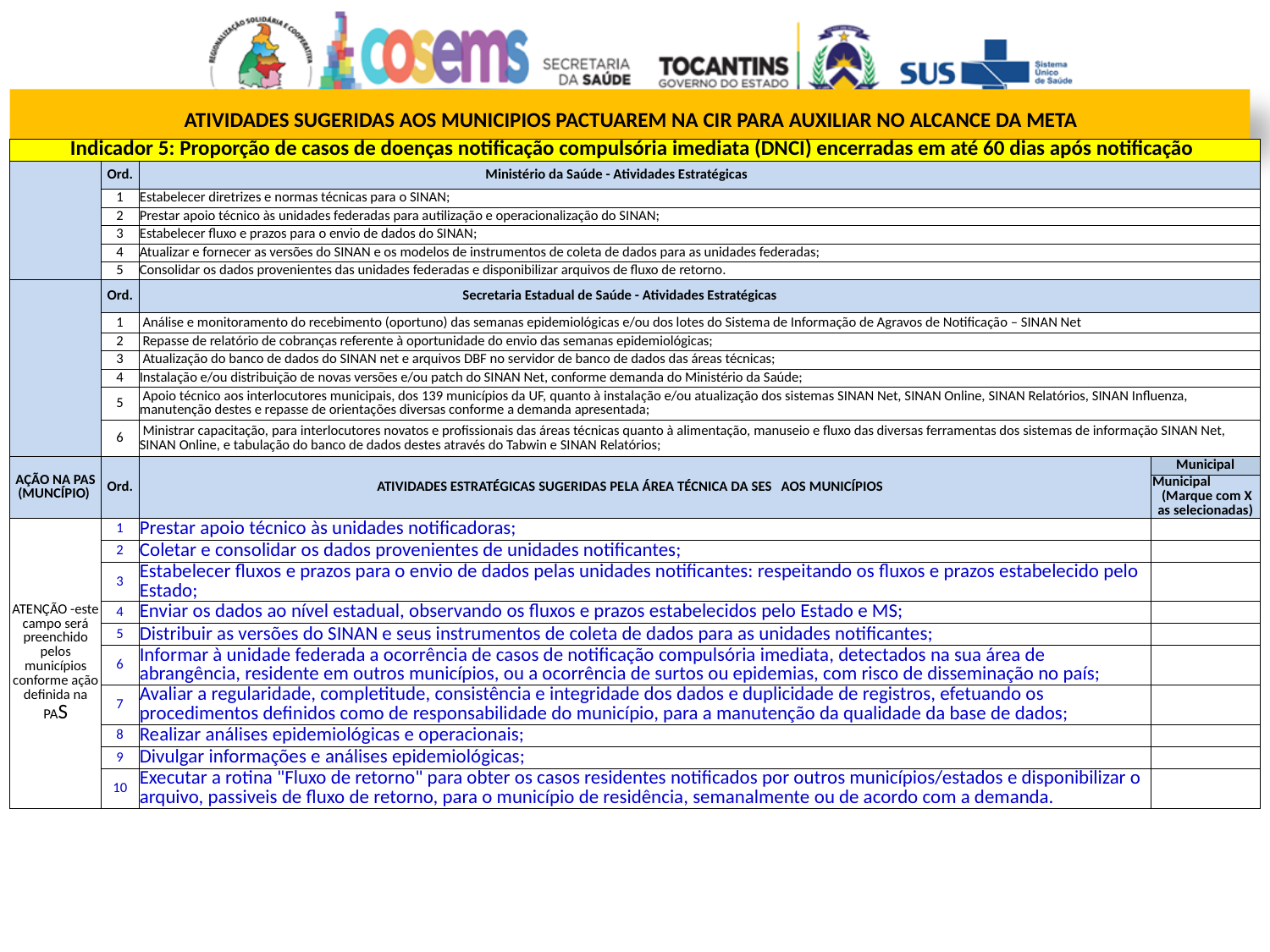

ATIVIDADES SUGERIDAS AOS MUNICIPIOS PACTUAREM NA CIR PARA AUXILIAR NO ALCANCE DA META
| Indicador 5: Proporção de casos de doenças notificação compulsória imediata (DNCI) encerradas em até 60 dias após notificação |  |  |  |
| --- | --- | --- | --- |
|  | Ord. | Ministério da Saúde - Atividades Estratégicas |  |
|  | 1 | Estabelecer diretrizes e normas técnicas para o SINAN; |  |
|  | 2 | Prestar apoio técnico às unidades federadas para autilização e operacionalização do SINAN; |  |
|  | 3 | Estabelecer fluxo e prazos para o envio de dados do SINAN; |  |
|  | 4 | Atualizar e fornecer as versões do SINAN e os modelos de instrumentos de coleta de dados para as unidades federadas; |  |
|  | 5 | Consolidar os dados provenientes das unidades federadas e disponibilizar arquivos de fluxo de retorno. |  |
|  | Ord. | Secretaria Estadual de Saúde - Atividades Estratégicas |  |
|  | 1 | Análise e monitoramento do recebimento (oportuno) das semanas epidemiológicas e/ou dos lotes do Sistema de Informação de Agravos de Notificação – SINAN Net |  |
|  | 2 | Repasse de relatório de cobranças referente à oportunidade do envio das semanas epidemiológicas; |  |
|  | 3 | Atualização do banco de dados do SINAN net e arquivos DBF no servidor de banco de dados das áreas técnicas; |  |
|  | 4 | Instalação e/ou distribuição de novas versões e/ou patch do SINAN Net, conforme demanda do Ministério da Saúde; |  |
|  | 5 | Apoio técnico aos interlocutores municipais, dos 139 municípios da UF, quanto à instalação e/ou atualização dos sistemas SINAN Net, SINAN Online, SINAN Relatórios, SINAN Influenza, manutenção destes e repasse de orientações diversas conforme a demanda apresentada; |  |
|  | 6 | Ministrar capacitação, para interlocutores novatos e profissionais das áreas técnicas quanto à alimentação, manuseio e fluxo das diversas ferramentas dos sistemas de informação SINAN Net, SINAN Online, e tabulação do banco de dados destes através do Tabwin e SINAN Relatórios; |  |
| AÇÃO NA PAS (MUNCÍPIO) | Ord. | ATIVIDADES ESTRATÉGICAS SUGERIDAS PELA ÁREA TÉCNICA DA SES AOS MUNICÍPIOS | Municipal |
|  |  |  | Municipal (Marque com X as selecionadas) |
| ATENÇÃO -este campo será preenchido pelos municípios conforme ação definida na PAS | 1 | Prestar apoio técnico às unidades notificadoras; |  |
|  | 2 | Coletar e consolidar os dados provenientes de unidades notificantes; |  |
|  | 3 | Estabelecer fluxos e prazos para o envio de dados pelas unidades notificantes: respeitando os fluxos e prazos estabelecido pelo Estado; |  |
|  | 4 | Enviar os dados ao nível estadual, observando os fluxos e prazos estabelecidos pelo Estado e MS; |  |
|  | 5 | Distribuir as versões do SINAN e seus instrumentos de coleta de dados para as unidades notificantes; |  |
|  | 6 | Informar à unidade federada a ocorrência de casos de notificação compulsória imediata, detectados na sua área de abrangência, residente em outros municípios, ou a ocorrência de surtos ou epidemias, com risco de disseminação no país; |  |
|  | 7 | Avaliar a regularidade, completitude, consistência e integridade dos dados e duplicidade de registros, efetuando os procedimentos definidos como de responsabilidade do município, para a manutenção da qualidade da base de dados; |  |
|  | 8 | Realizar análises epidemiológicas e operacionais; |  |
|  | 9 | Divulgar informações e análises epidemiológicas; |  |
|  | 10 | Executar a rotina "Fluxo de retorno" para obter os casos residentes notificados por outros municípios/estados e disponibilizar o arquivo, passiveis de fluxo de retorno, para o município de residência, semanalmente ou de acordo com a demanda. |  |